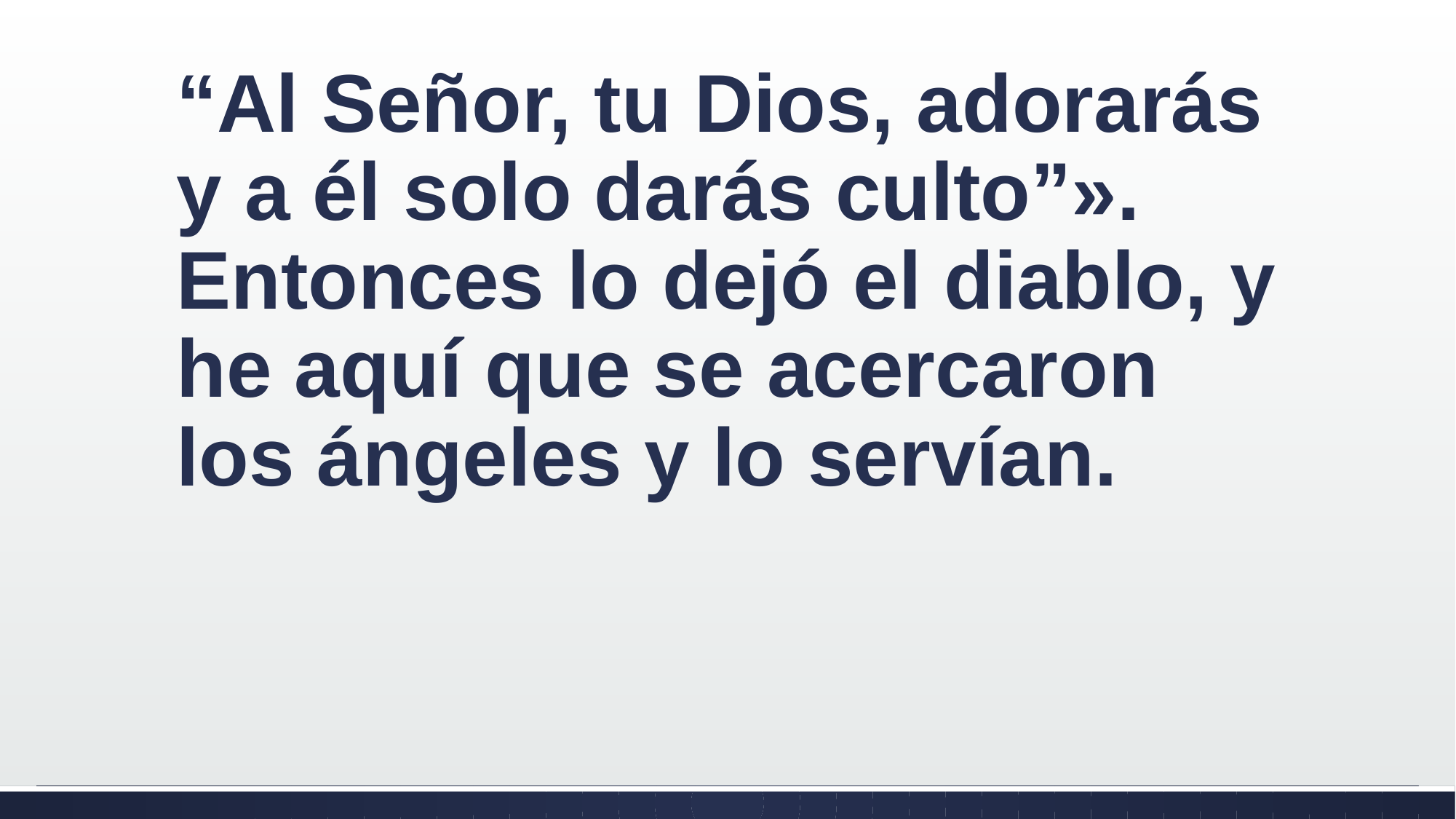

#
“Al Señor, tu Dios, adorarás y a él solo darás culto”». Entonces lo dejó el diablo, y he aquí que se acercaron los ángeles y lo servían.